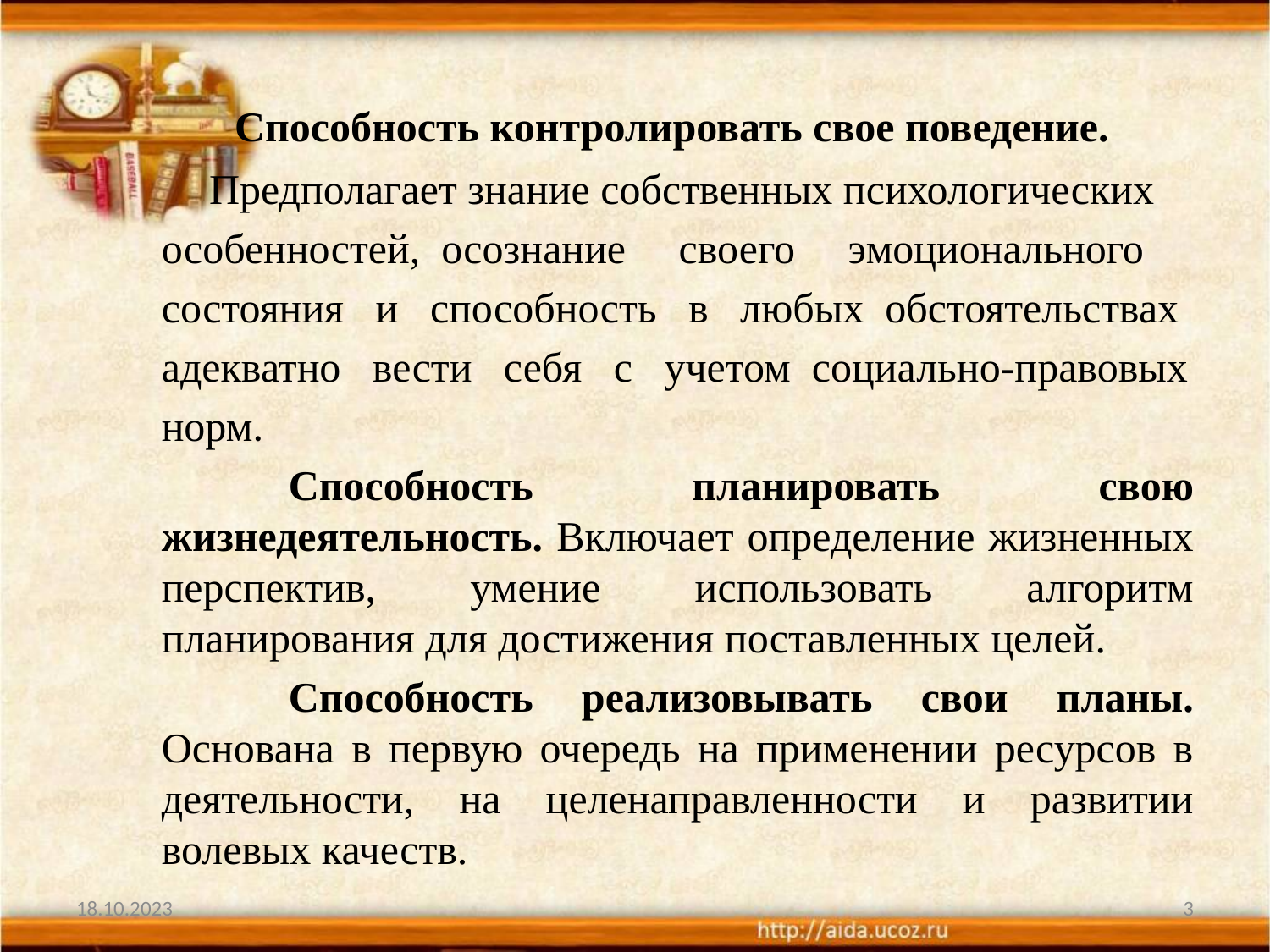

Способность контролировать свое поведение.
	Предполагает знание собственных психологических
особенностей,  осознание     своего     эмоционального
состояния   и   способность   в   любых  обстоятельствах
адекватно   вести   себя   с   учетом  социально-правовых
норм.
	Способность планировать свою жизнедеятельность. Включает определение жизненных перспектив, умение использовать алгоритм планирования для достижения поставленных целей.
	Способность реализовывать свои планы. Основана в первую очередь на применении ресурсов в деятельности, на целенаправленности и развитии волевых качеств.

18.10.2023
3